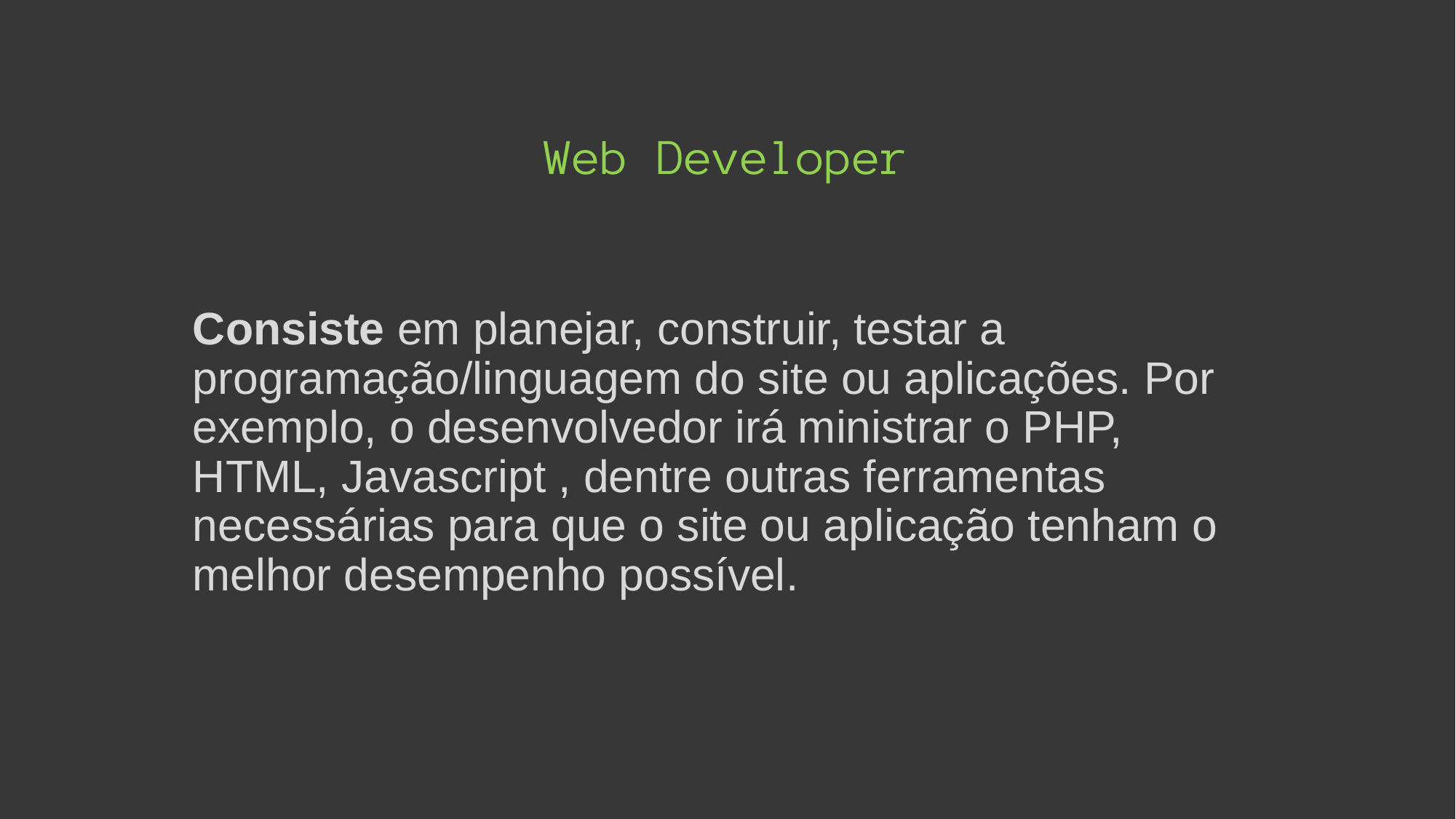

# Web Developer

Consiste em planejar, construir, testar a programação/linguagem do site ou aplicações. Por exemplo, o desenvolvedor irá ministrar o PHP, HTML, Javascript , dentre outras ferramentas necessárias para que o site ou aplicação tenham o melhor desempenho possível.